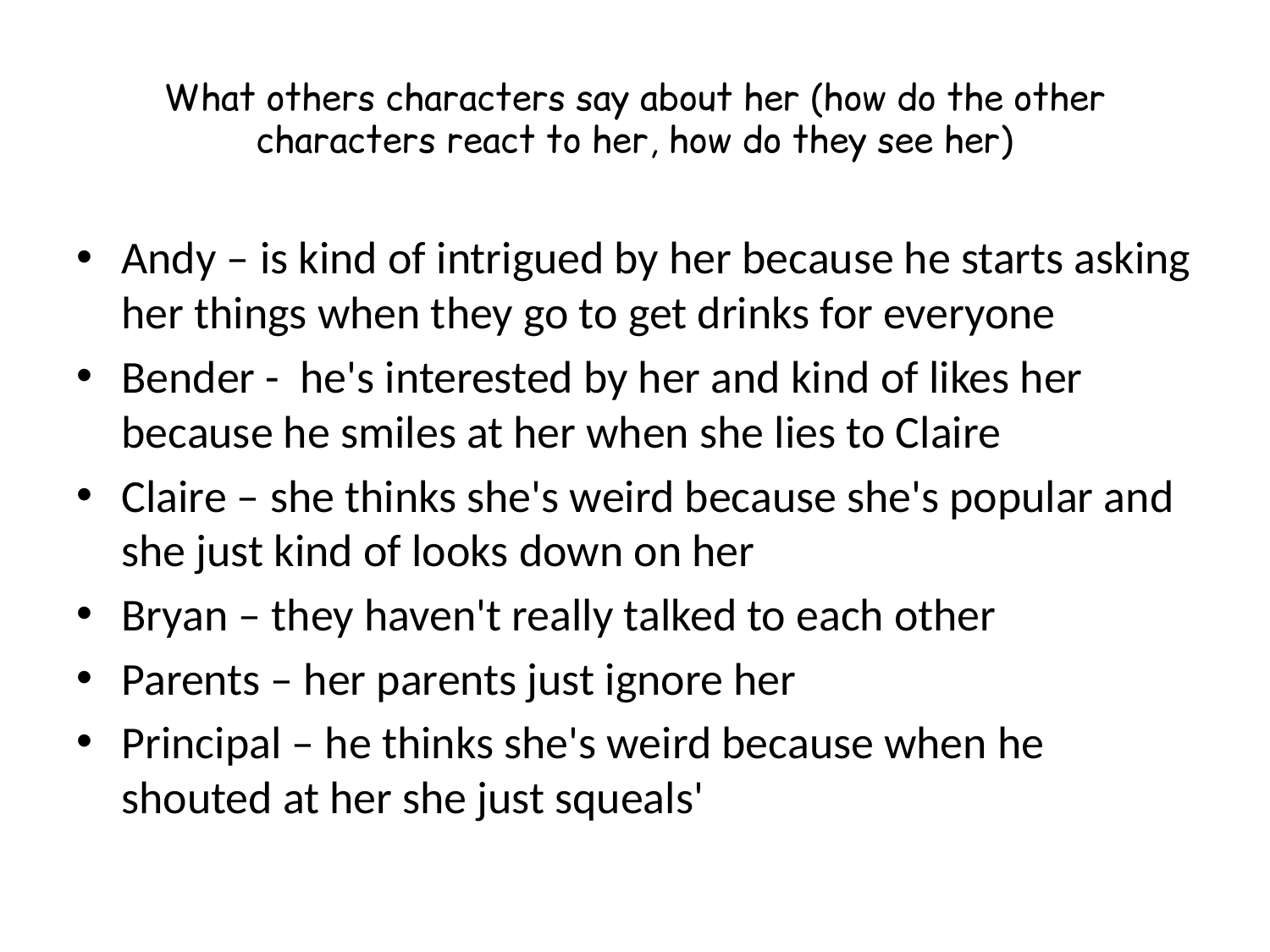

# What others characters say about her (how do the other characters react to her, how do they see her)
Andy – is kind of intrigued by her because he starts asking her things when they go to get drinks for everyone
Bender -  he's interested by her and kind of likes her because he smiles at her when she lies to Claire
Claire – she thinks she's weird because she's popular and she just kind of looks down on her
Bryan – they haven't really talked to each other
Parents – her parents just ignore her
Principal – he thinks she's weird because when he shouted at her she just squeals'